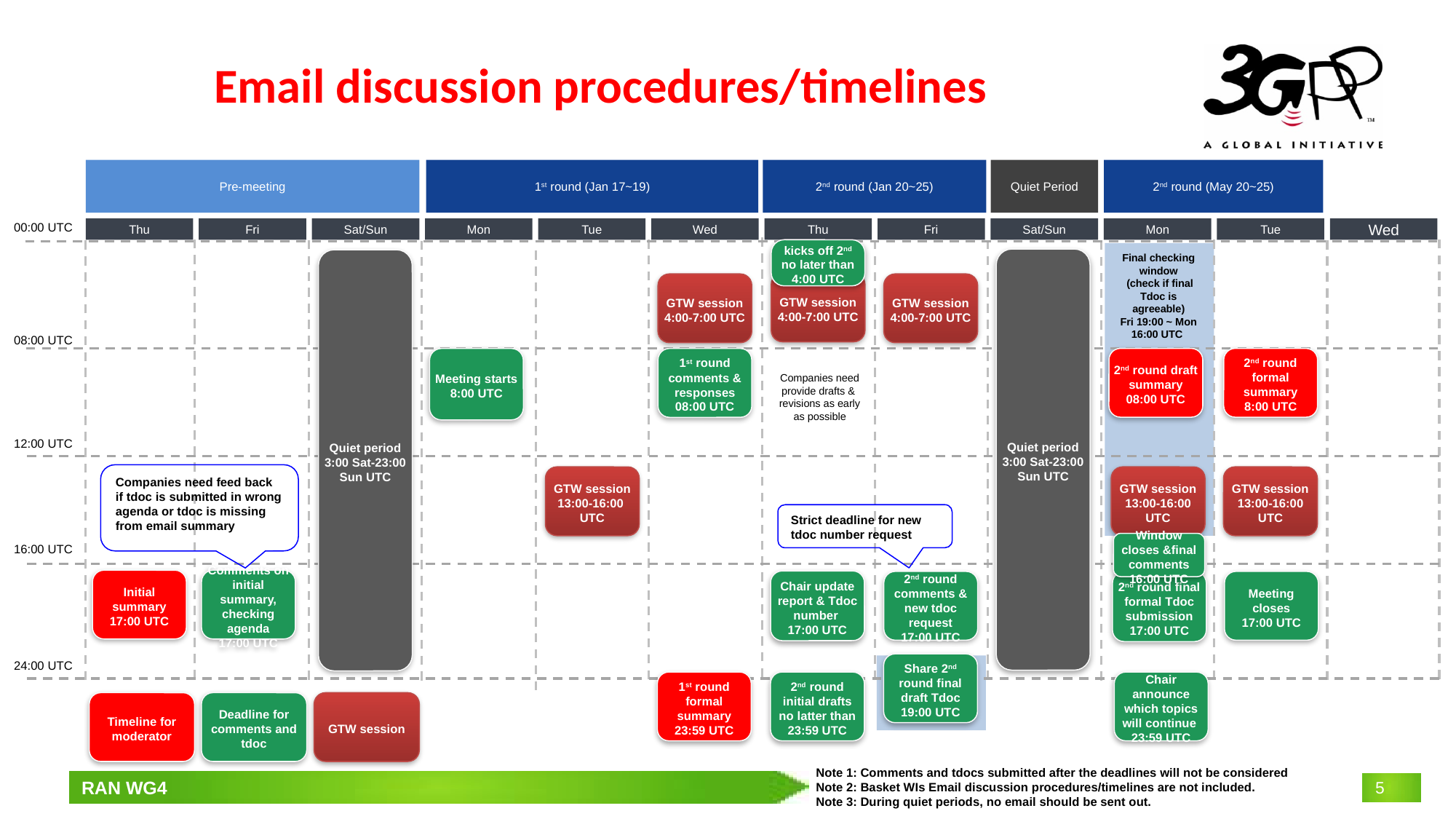

# Email discussion procedures/timelines
2nd round (Jan 20~25)
Pre-meeting
1st round (Jan 17~19)
Quiet Period
2nd round (May 20~25)
00:00 UTC
Thu
Fri
Sat/Sun
Mon
Tue
Wed
Thu
Fri
Sat/Sun
Mon
Tue
Wed
kicks off 2nd no later than 4:00 UTC

Final checking window
 (check if final Tdoc is agreeable)
Fri 19:00 ~ Mon 16:00 UTC
Quiet period 3:00 Sat-23:00 Sun UTC
Quiet period 3:00 Sat-23:00 Sun UTC
GTW session
4:00-7:00 UTC
GTW session
4:00-7:00 UTC
GTW session
4:00-7:00 UTC
08:00 UTC
Meeting starts
8:00 UTC
1st round comments & responses
08:00 UTC
2nd round draft summary
08:00 UTC
2nd round formal summary
8:00 UTC
Companies need provide drafts &  revisions as early as possible
12:00 UTC
Companies need feed back if tdoc is submitted in wrong agenda or tdoc is missing from email summary
GTW session
13:00-16:00  UTC
GTW session
13:00-16:00 UTC
GTW session
13:00-16:00 UTC
Strict deadline for new tdoc number request
Window closes &final comments
16:00 UTC
16:00 UTC
Initial summary
17:00 UTC
Comments on initial summary, checking agenda
17:00 UTC
Chair update report & Tdoc number
17:00 UTC
2nd round comments & new tdoc request
17:00 UTC
2nd round final formal Tdoc submission
17:00 UTC
Meeting closes
17:00 UTC
24:00 UTC
Share 2nd round final draft Tdoc
19:00 UTC

1st round formal summary
23:59 UTC
2nd round initial drafts no latter than 23:59 UTC
Chair announce which topics will continue
23:59 UTC
Timeline for moderator
Deadline for comments and tdoc
GTW session
Note 1: Comments and tdocs submitted after the deadlines will not be considered
Note 2: Basket WIs Email discussion procedures/timelines are not included.
Note 3: During quiet periods, no email should be sent out.